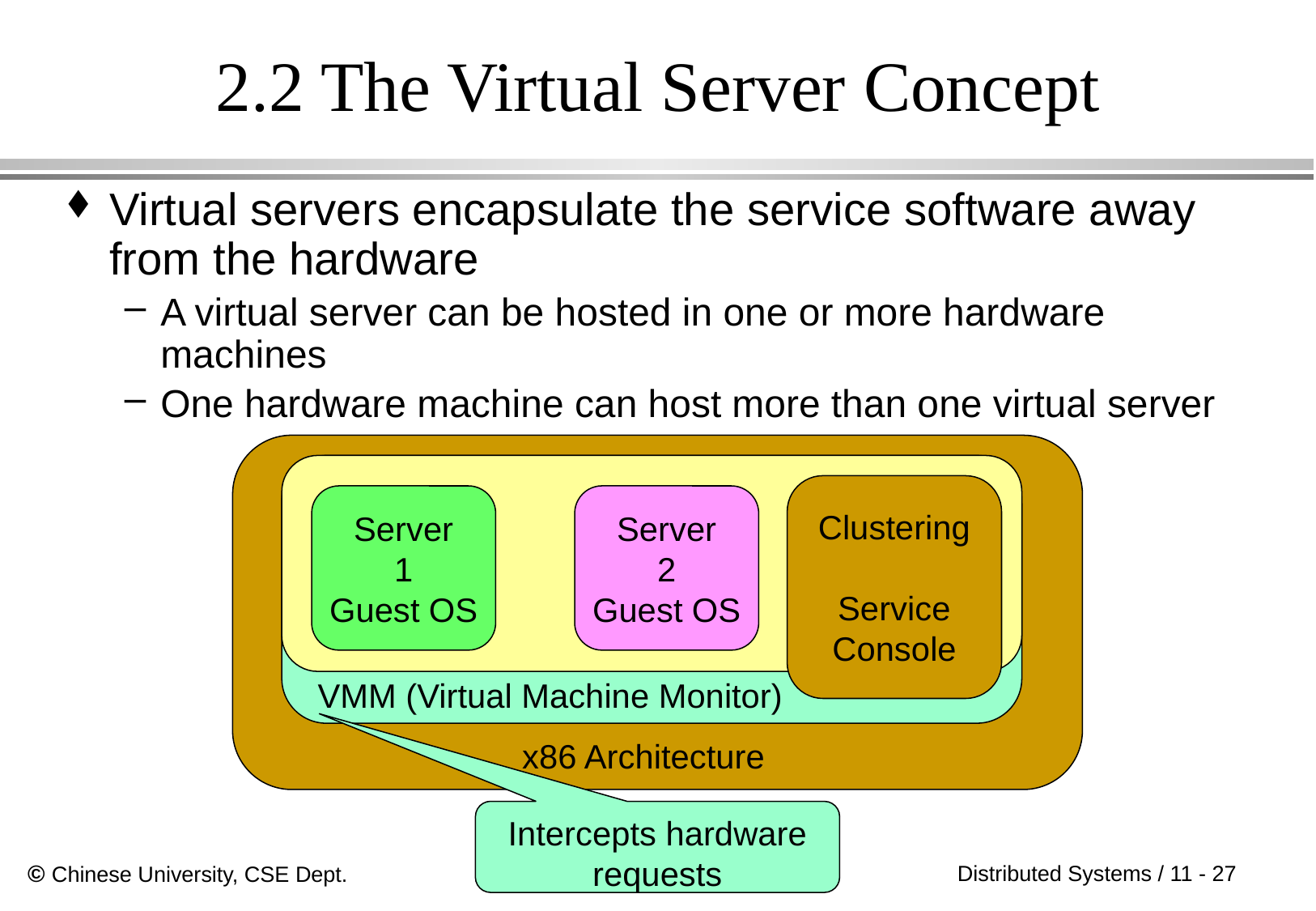

# 2.2 The Virtual Server Concept
Virtual servers encapsulate the service software away from the hardware
A virtual server can be hosted in one or more hardware machines
One hardware machine can host more than one virtual server

Clustering

Service Console
Server
1
Guest OS
Server
2
Guest OS
VMM (Virtual Machine Monitor)
x86 Architecture
Intercepts hardware requests